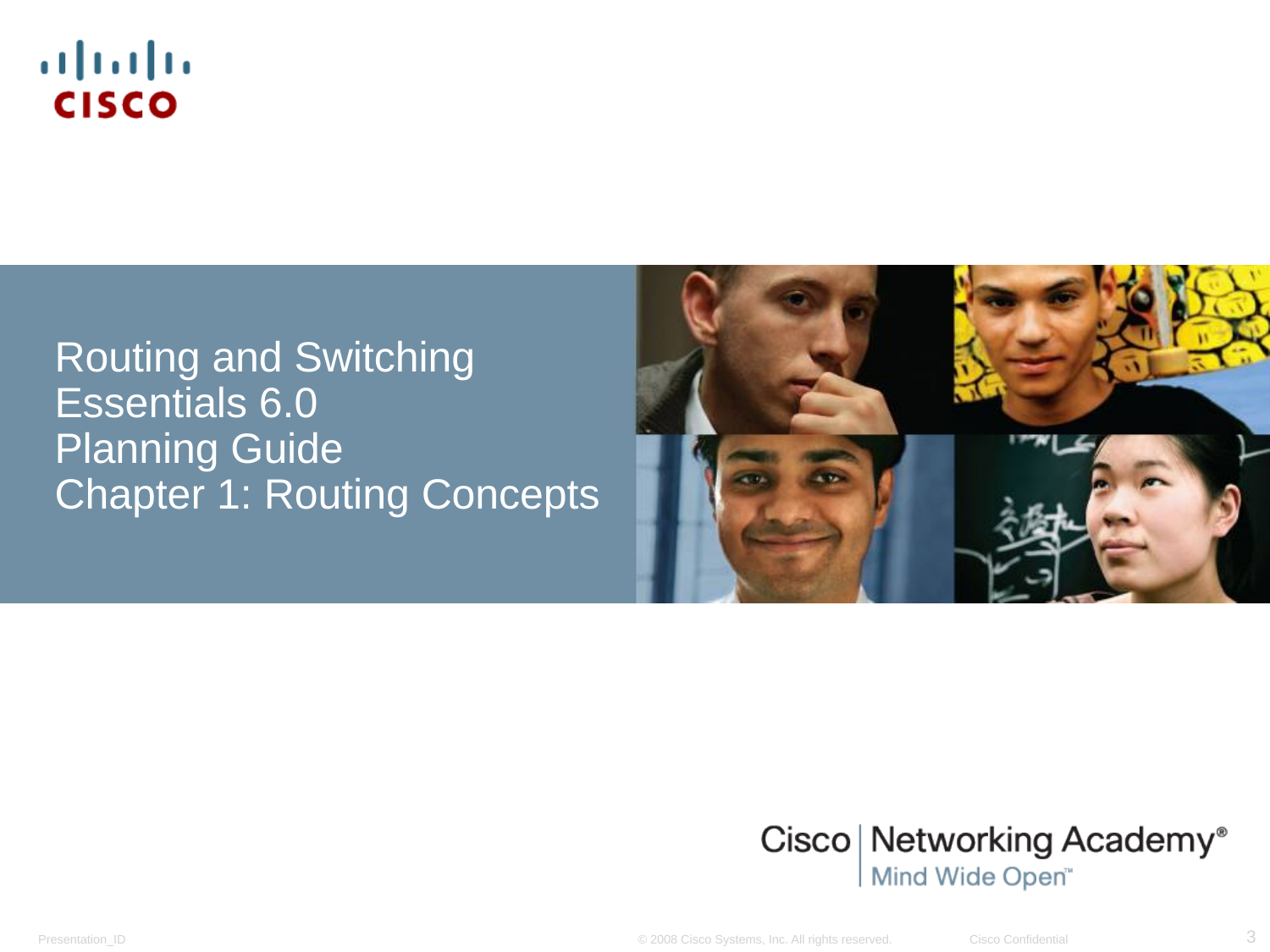

Routing and Switching Essentials 6.0
Planning Guide
Chapter 1: Routing Concepts